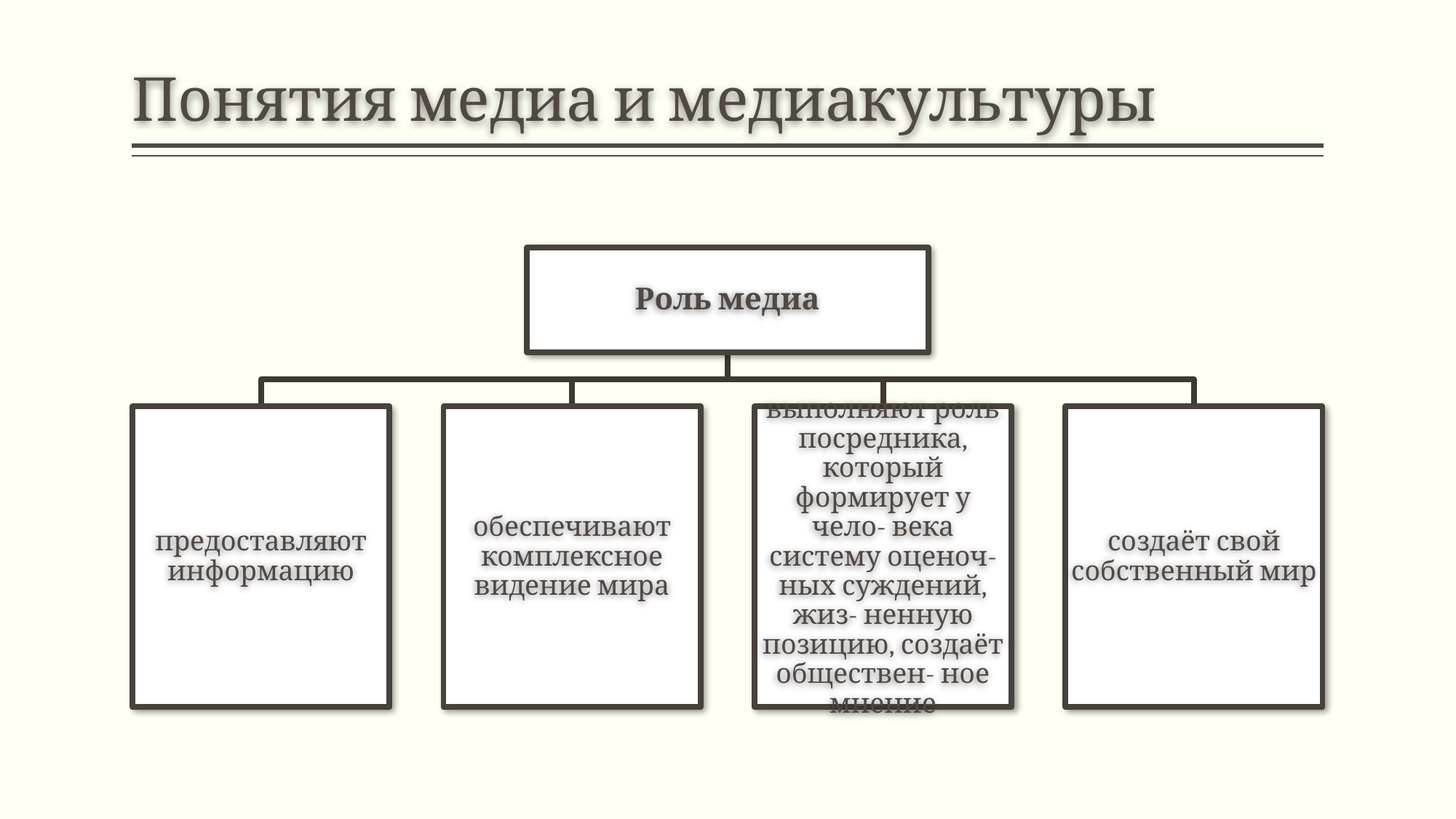

# Понятия медиа и медиакультуры

Роль медиа

предоставляют информацию

обеспечивают комплексное видение мира

выполняют роль посредника, который формирует у чело- века систему оценоч- ных суждений, жиз- ненную позицию, создаёт обществен- ное мнение

создаёт свой собственный мир